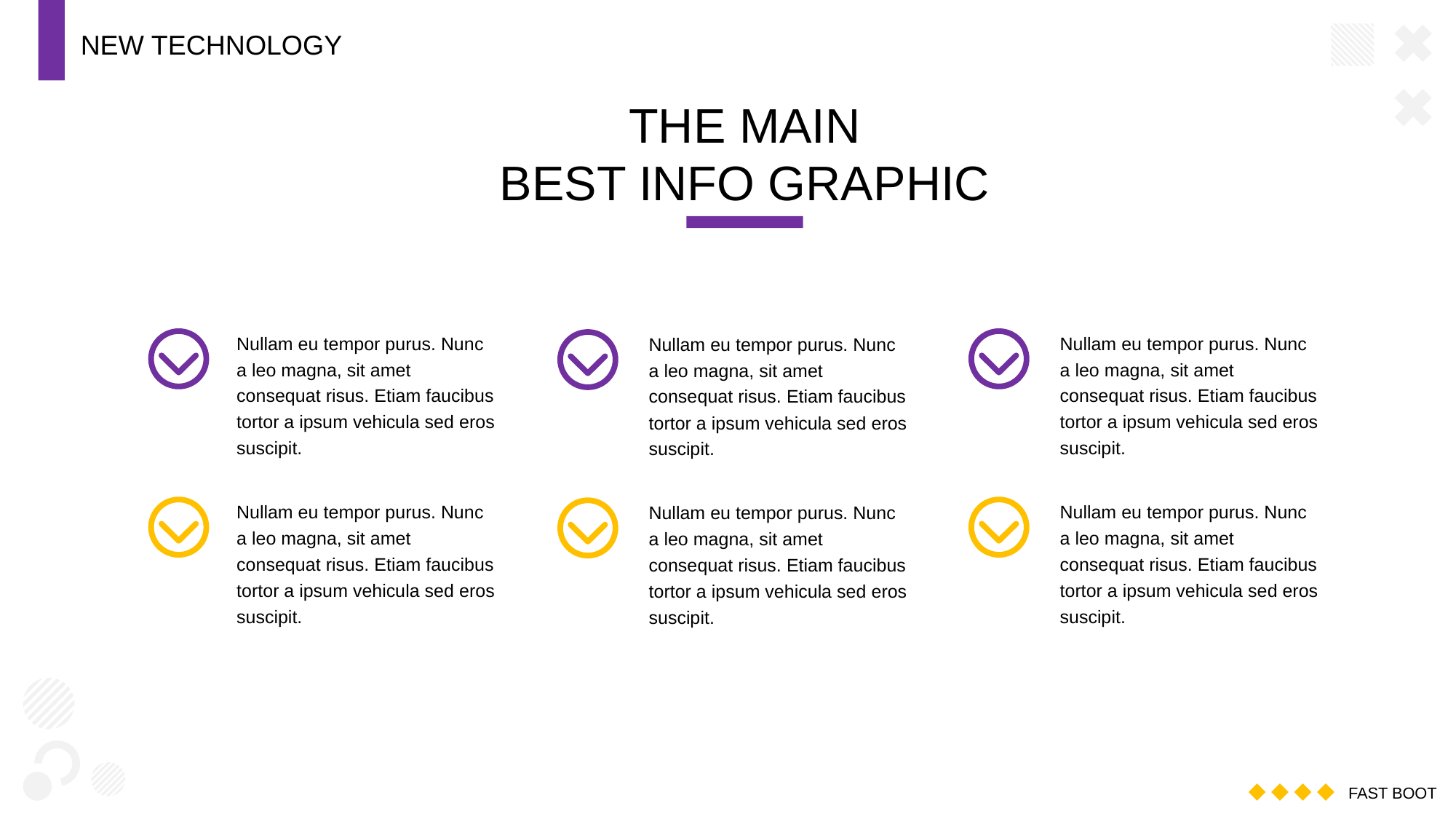

NEW TECHNOLOGY

THE MAIN
BEST INFO GRAPHIC

Nullam eu tempor purus. Nunc a leo magna, sit amet consequat risus. Etiam faucibus tortor a ipsum vehicula sed eros suscipit.
Nullam eu tempor purus. Nunc a leo magna, sit amet consequat risus. Etiam faucibus tortor a ipsum vehicula sed eros suscipit.
Nullam eu tempor purus. Nunc a leo magna, sit amet consequat risus. Etiam faucibus tortor a ipsum vehicula sed eros suscipit.

Nullam eu tempor purus. Nunc a leo magna, sit amet consequat risus. Etiam faucibus tortor a ipsum vehicula sed eros suscipit.
Nullam eu tempor purus. Nunc a leo magna, sit amet consequat risus. Etiam faucibus tortor a ipsum vehicula sed eros suscipit.
Nullam eu tempor purus. Nunc a leo magna, sit amet consequat risus. Etiam faucibus tortor a ipsum vehicula sed eros suscipit.

FAST BOOT